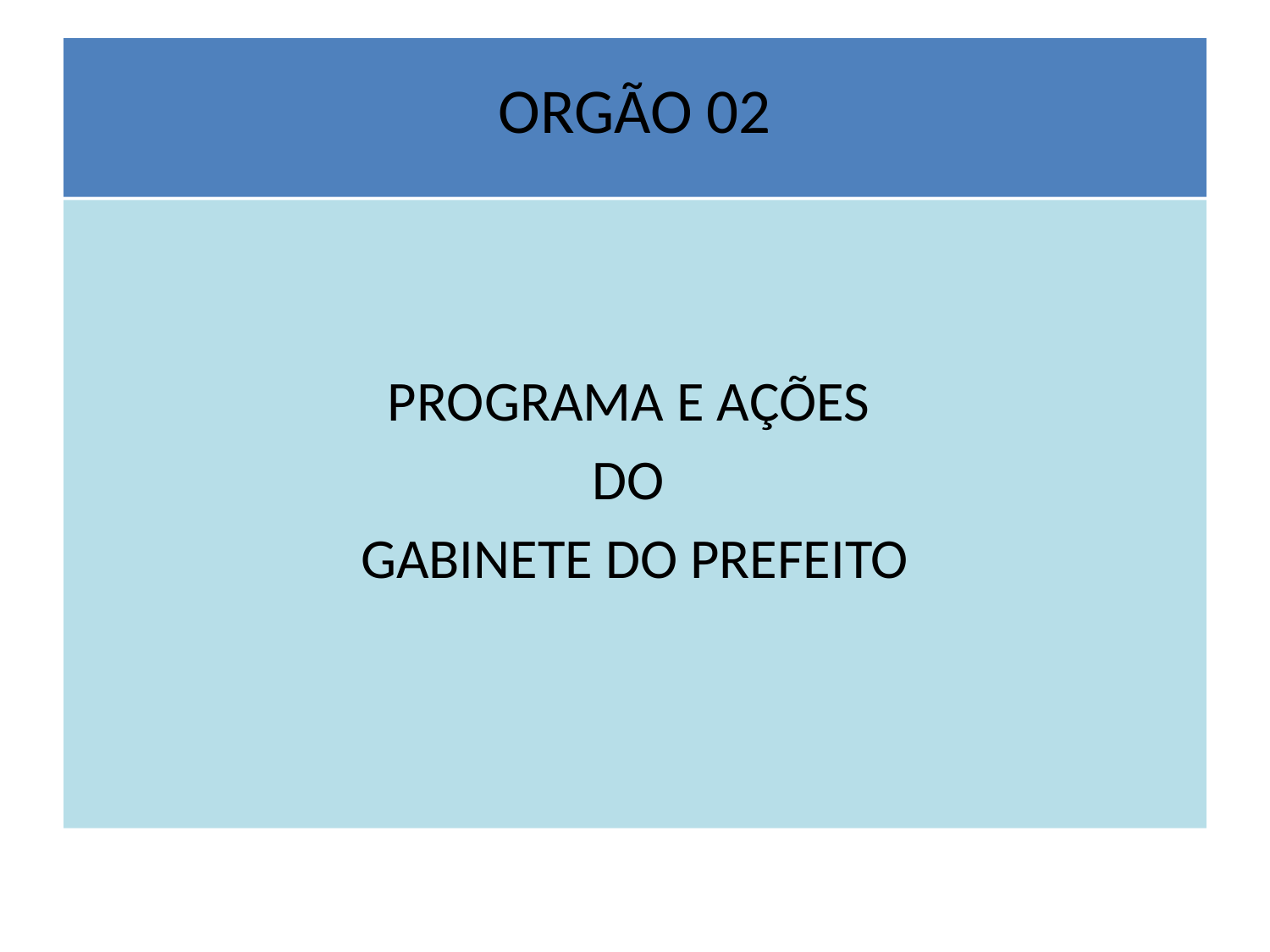

# ORGÃO 02

PROGRAMA E AÇÕES
DO
GABINETE DO PREFEITO